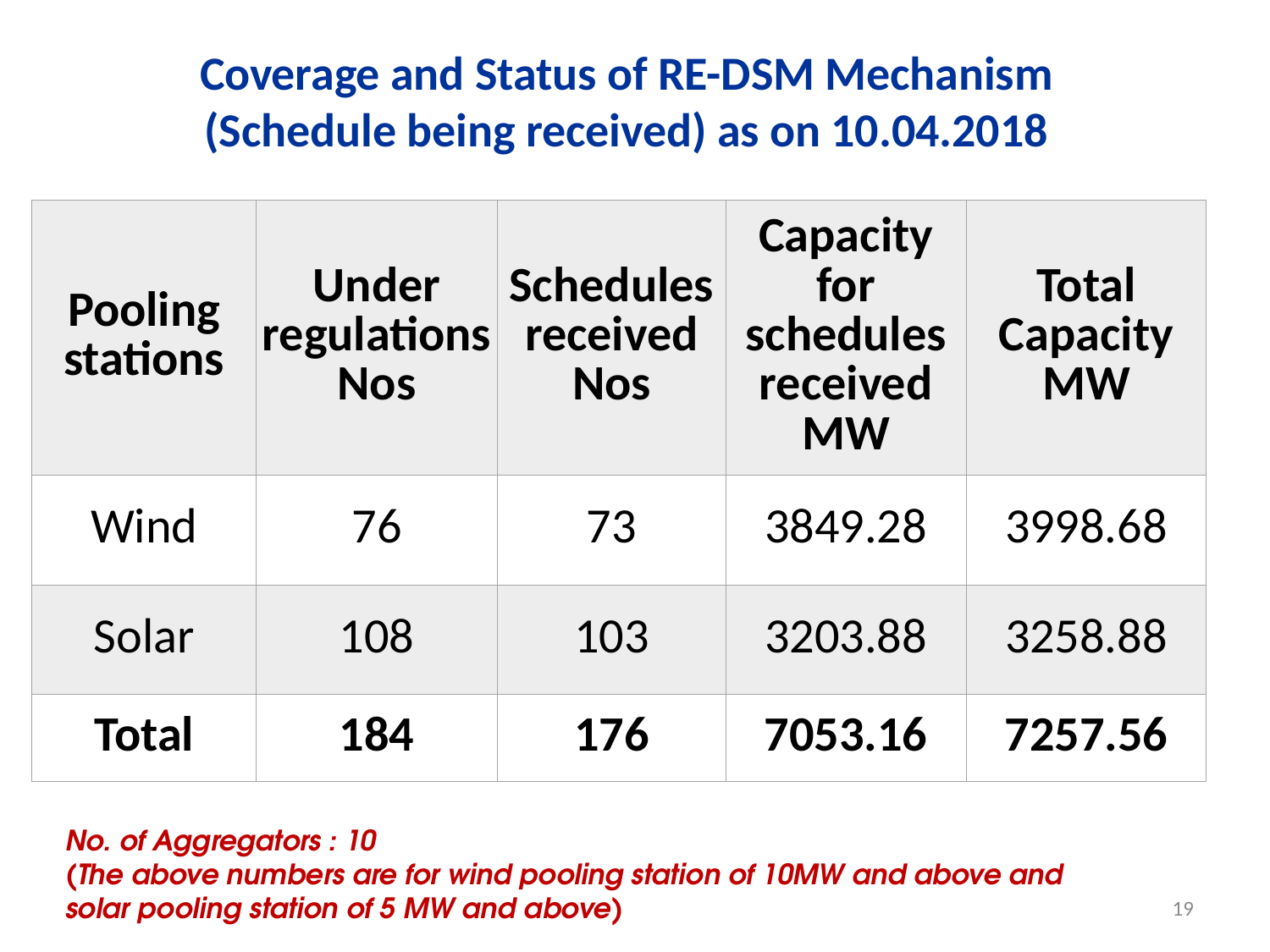

Coverage and Status of RE-DSM Mechanism (Schedule being received) as on 10.04.2018
| Pooling stations | Under regulations Nos | Schedules received Nos | Capacity for schedules received MW | Total Capacity MW |
| --- | --- | --- | --- | --- |
| Wind | 76 | 73 | 3849.28 | 3998.68 |
| Solar | 108 | 103 | 3203.88 | 3258.88 |
| Total | 184 | 176 | 7053.16 | 7257.56 |
No. of Aggregators : 10
(The above numbers are for wind pooling station of 10MW and above and solar pooling station of 5 MW and above)
19